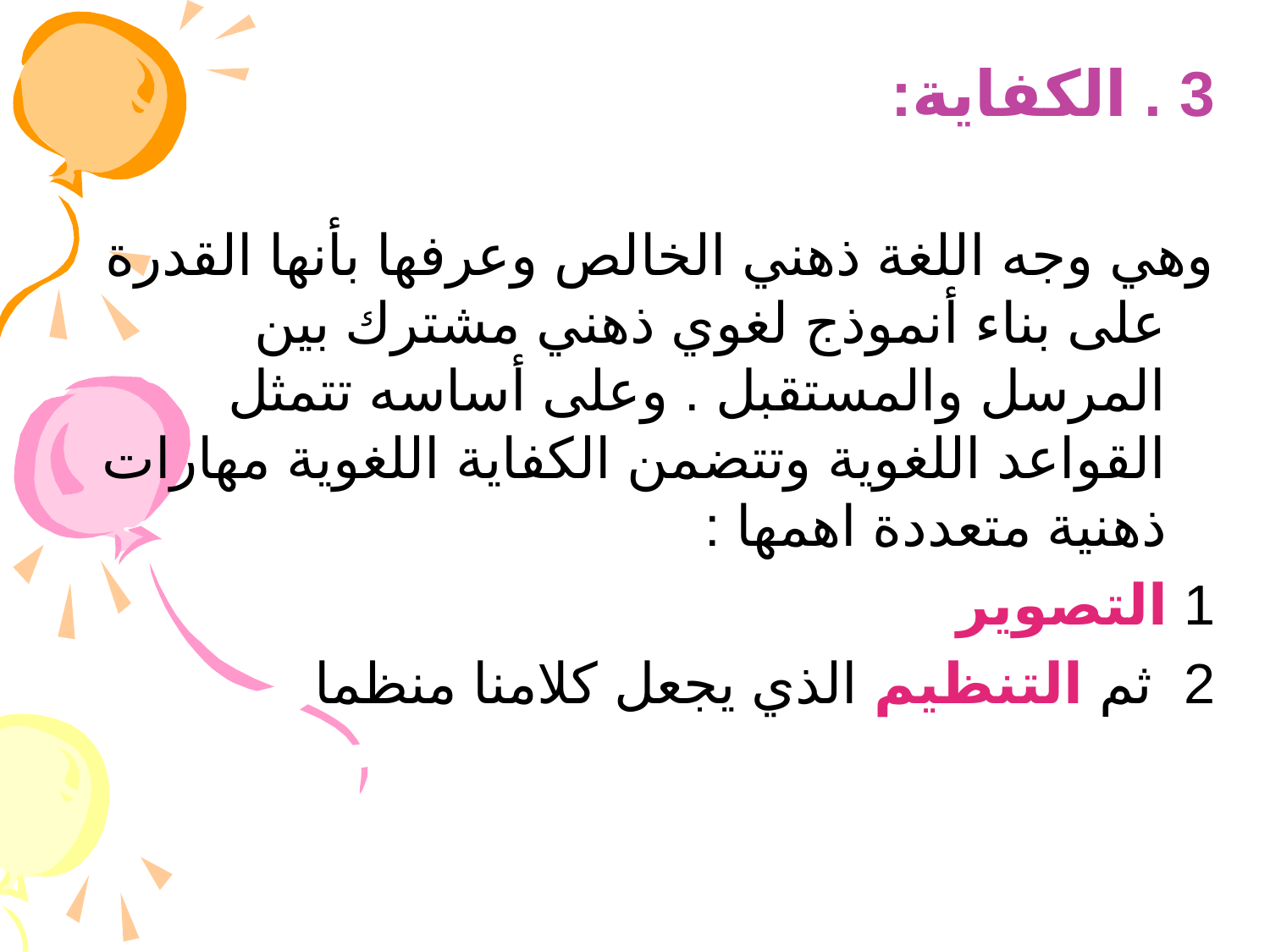

3 . الكفاية:

وهي وجه اللغة ذهني الخالص وعرفها بأنها القدرة على بناء أنموذج لغوي ذهني مشترك بين المرسل والمستقبل . وعلى أساسه تتمثل القواعد اللغوية وتتضمن الكفاية اللغوية مهارات ذهنية متعددة اهمها :
1 التصوير
2  ثم التنظيم الذي يجعل كلامنا منظما